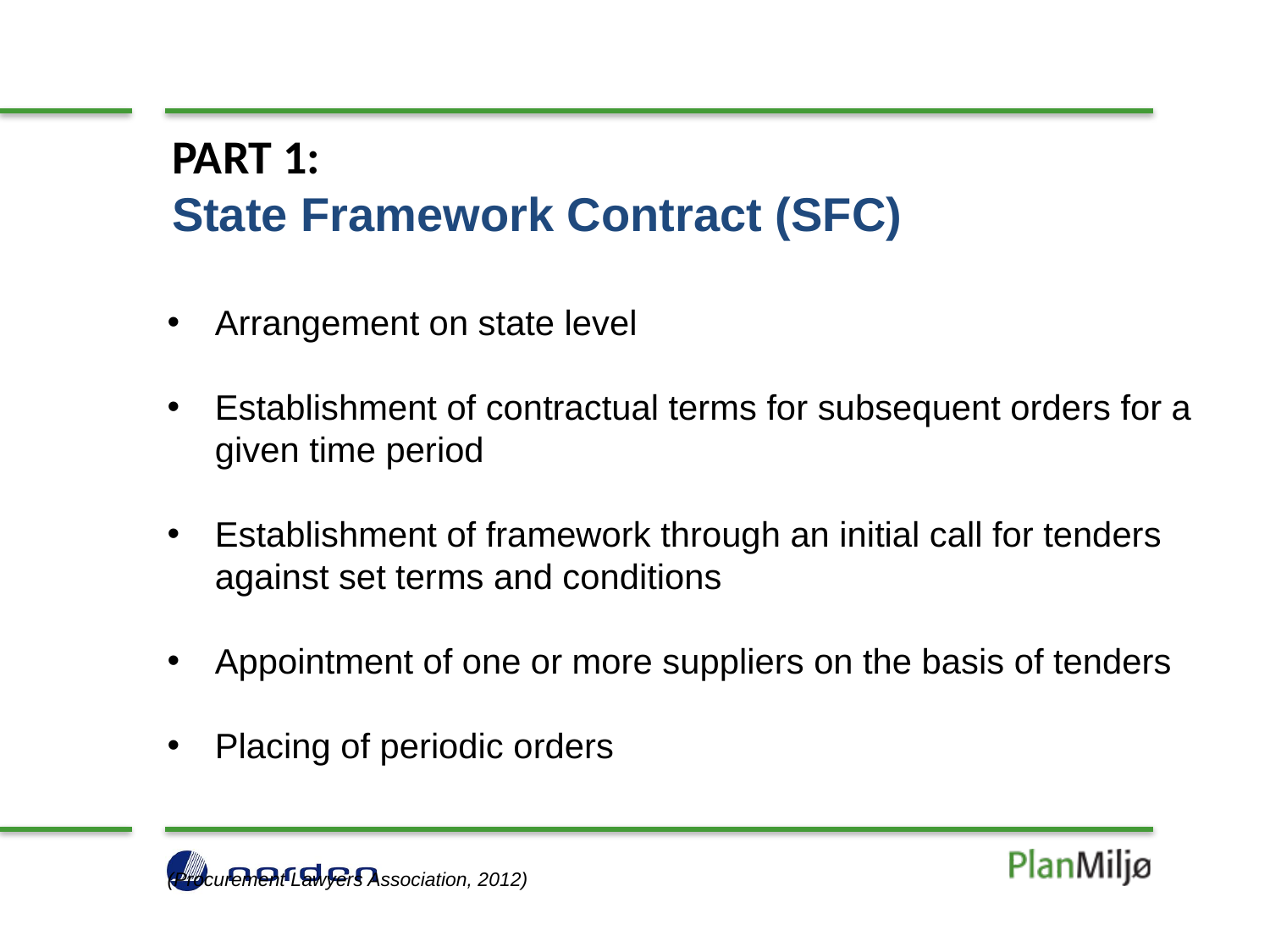

# PART 1: State Framework Contract (SFC)

Arrangement on state level

Establishment of contractual terms for subsequent orders for a given time period

Establishment of framework through an initial call for tenders against set terms and conditions

Appointment of one or more suppliers on the basis of tenders

Placing of periodic orders

(Procurement Lawyers Association, 2012)